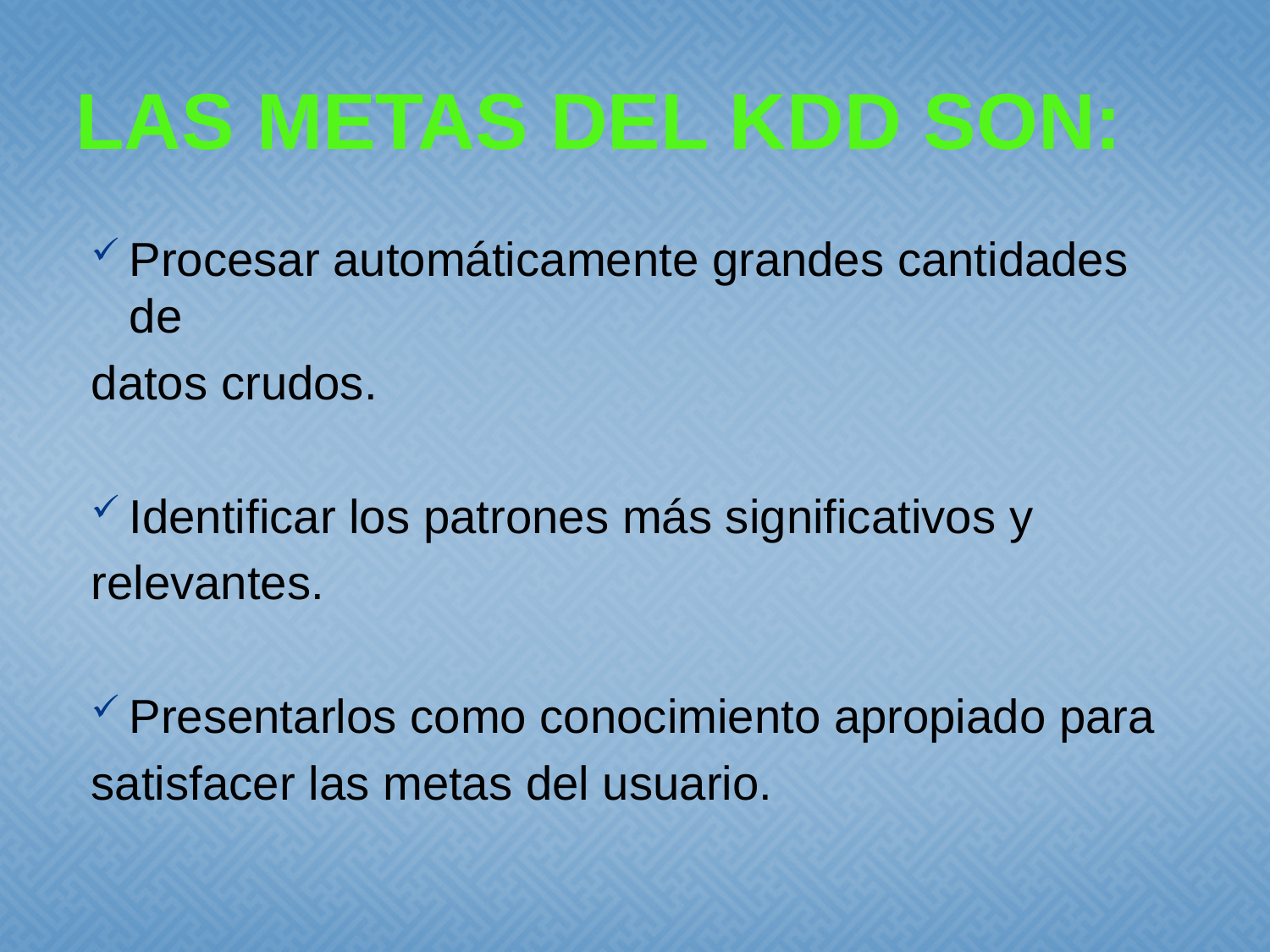

# LAS METAS DEL KDD SON:
Procesar automáticamente grandes cantidades de
datos crudos.

Identificar los patrones más significativos y
relevantes.

Presentarlos como conocimiento apropiado para
satisfacer las metas del usuario.